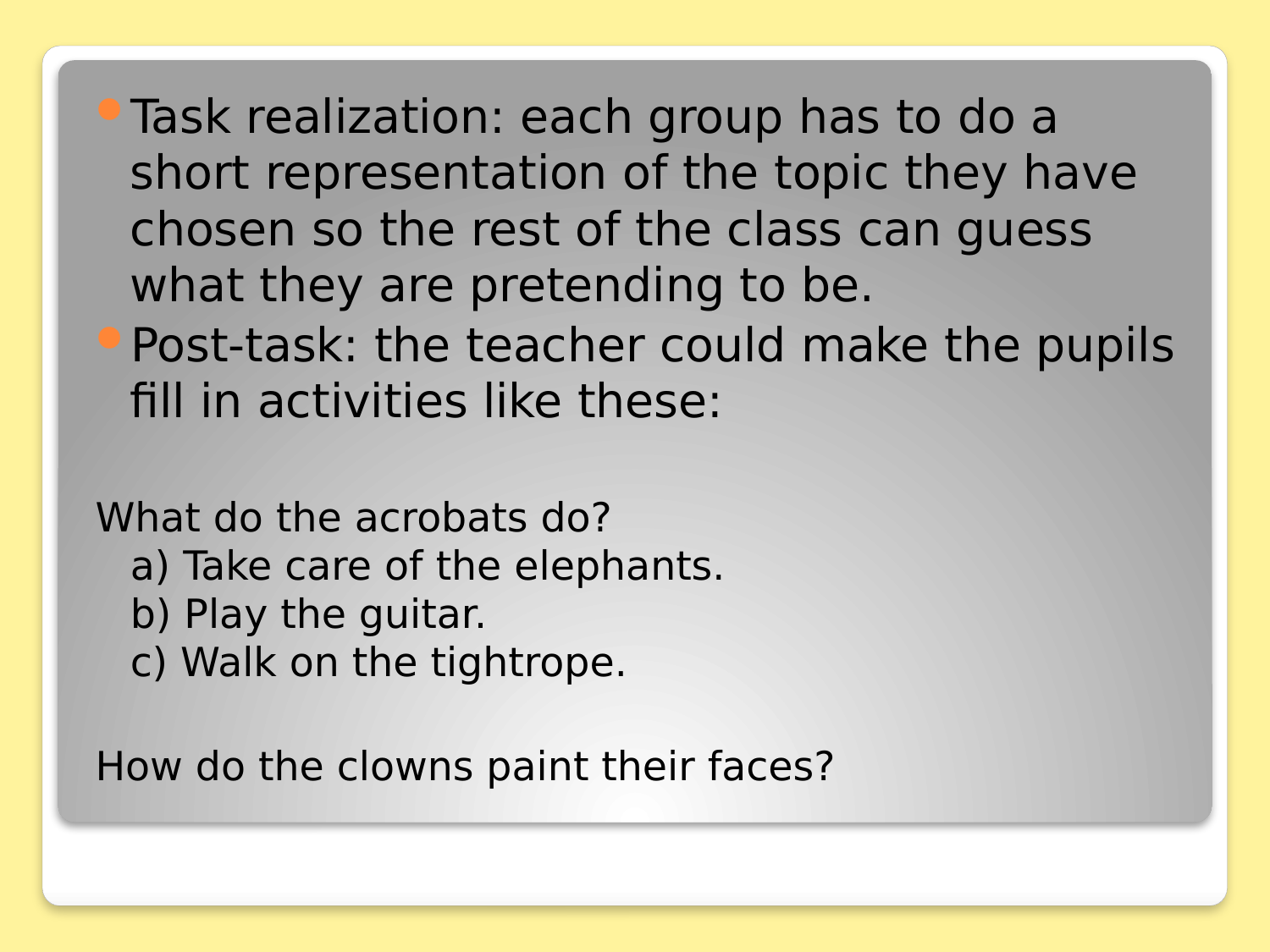

Task realization: each group has to do a short representation of the topic they have chosen so the rest of the class can guess what they are pretending to be.
Post-task: the teacher could make the pupils fill in activities like these:

What do the acrobats do?
a) Take care of the elephants.
b) Play the guitar.
c) Walk on the tightrope.

How do the clowns paint their faces?